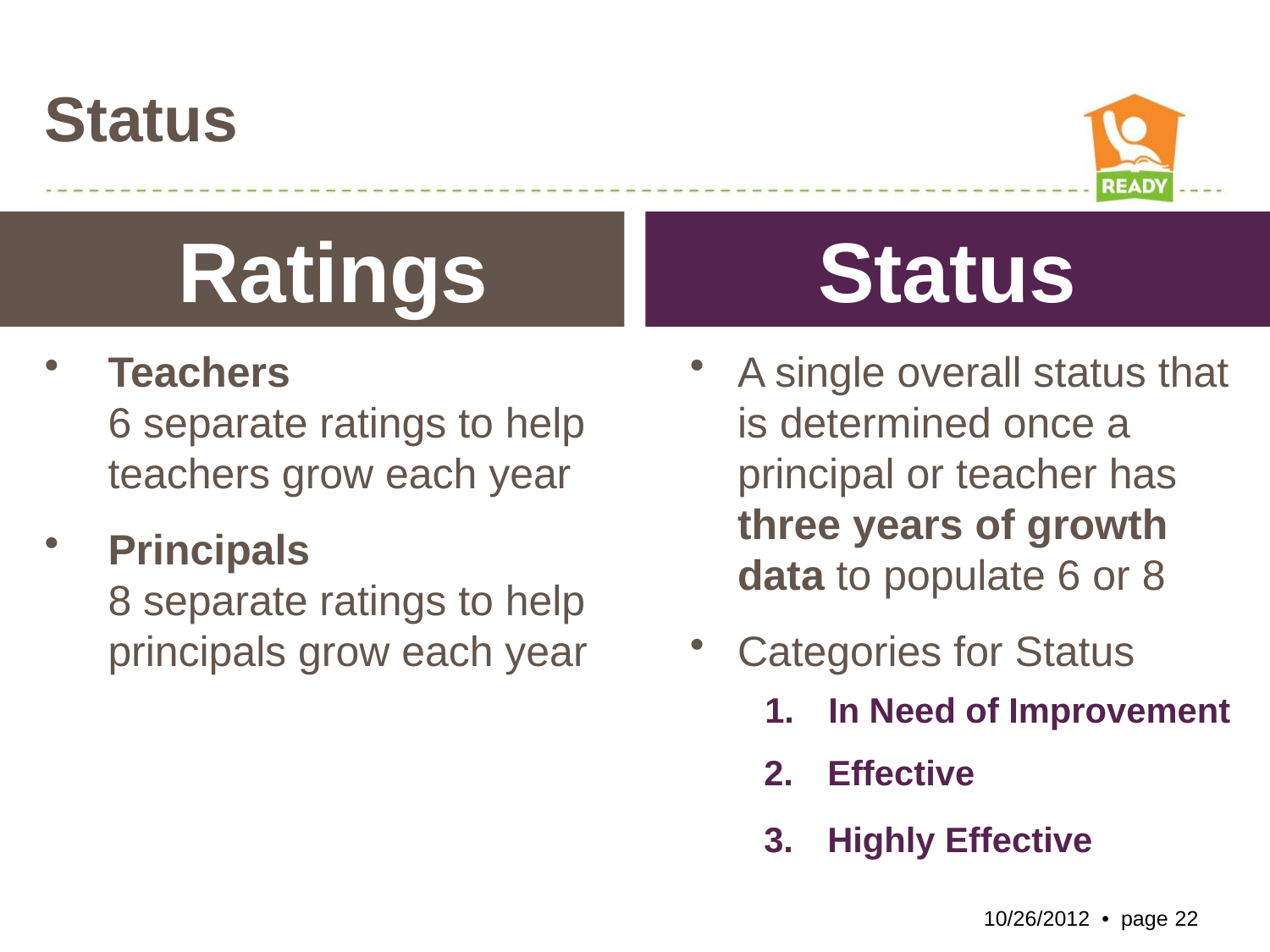

Status

Ratings

Status
Teachers
6 separate ratings to help teachers grow each year
Principals
8 separate ratings to help principals grow each year

A single overall status that is determined once a principal or teacher has three years of growth data to populate 6 or 8
Categories for Status

In Need of Improvement
Effective
Highly Effective
10/26/2012  •  page 22